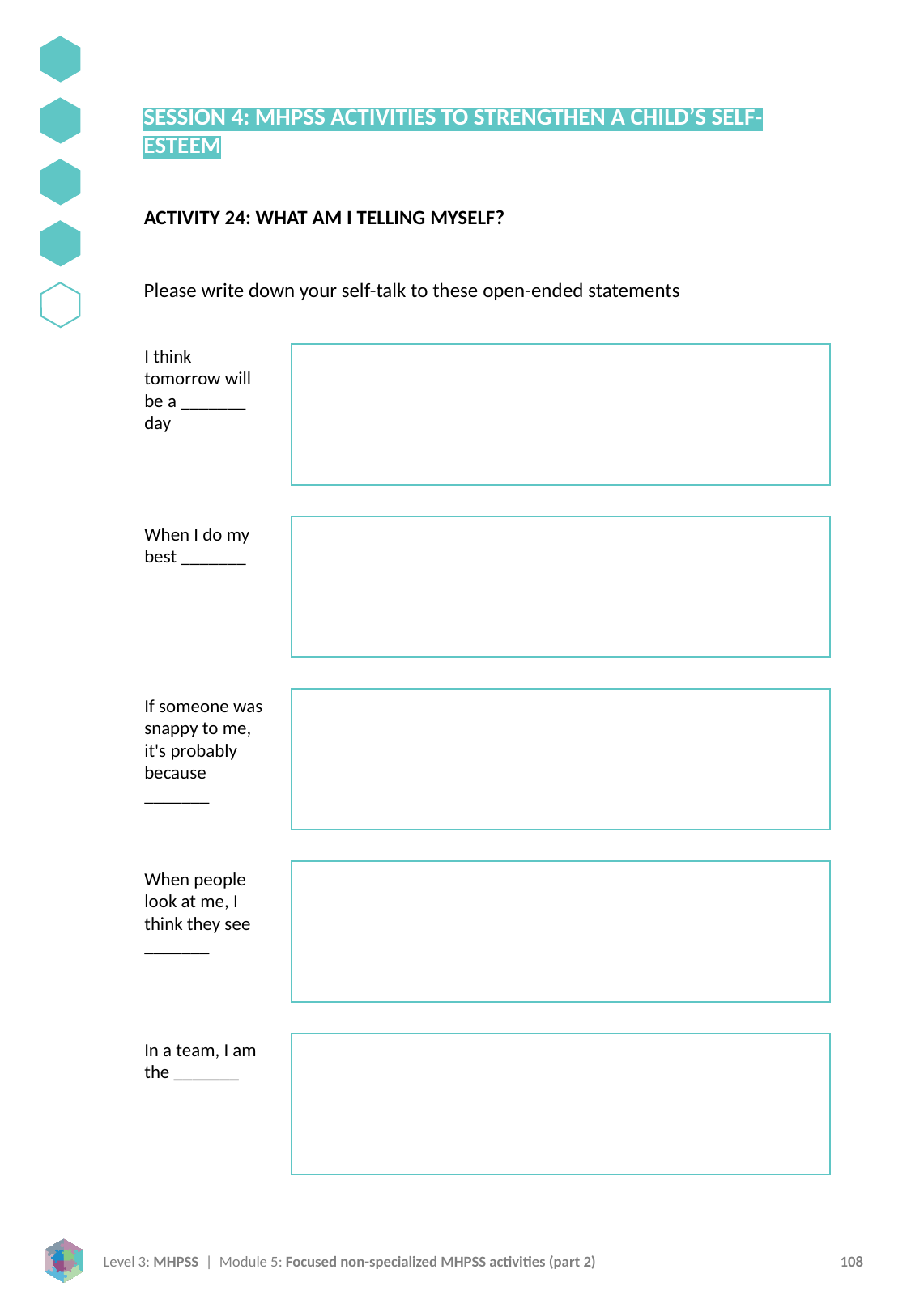

SESSION 4: MHPSS ACTIVITIES TO STRENGTHEN A CHILD’S SELF-ESTEEM

ACTIVITY 24: WHAT AM I TELLING MYSELF?

Please write down your self-talk to these open-ended statements

I think tomorrow will be a _______ day

When I do my best _______
If someone was snappy to me, it's probably because _______
When people look at me, I think they see _______
In a team, I am the _______